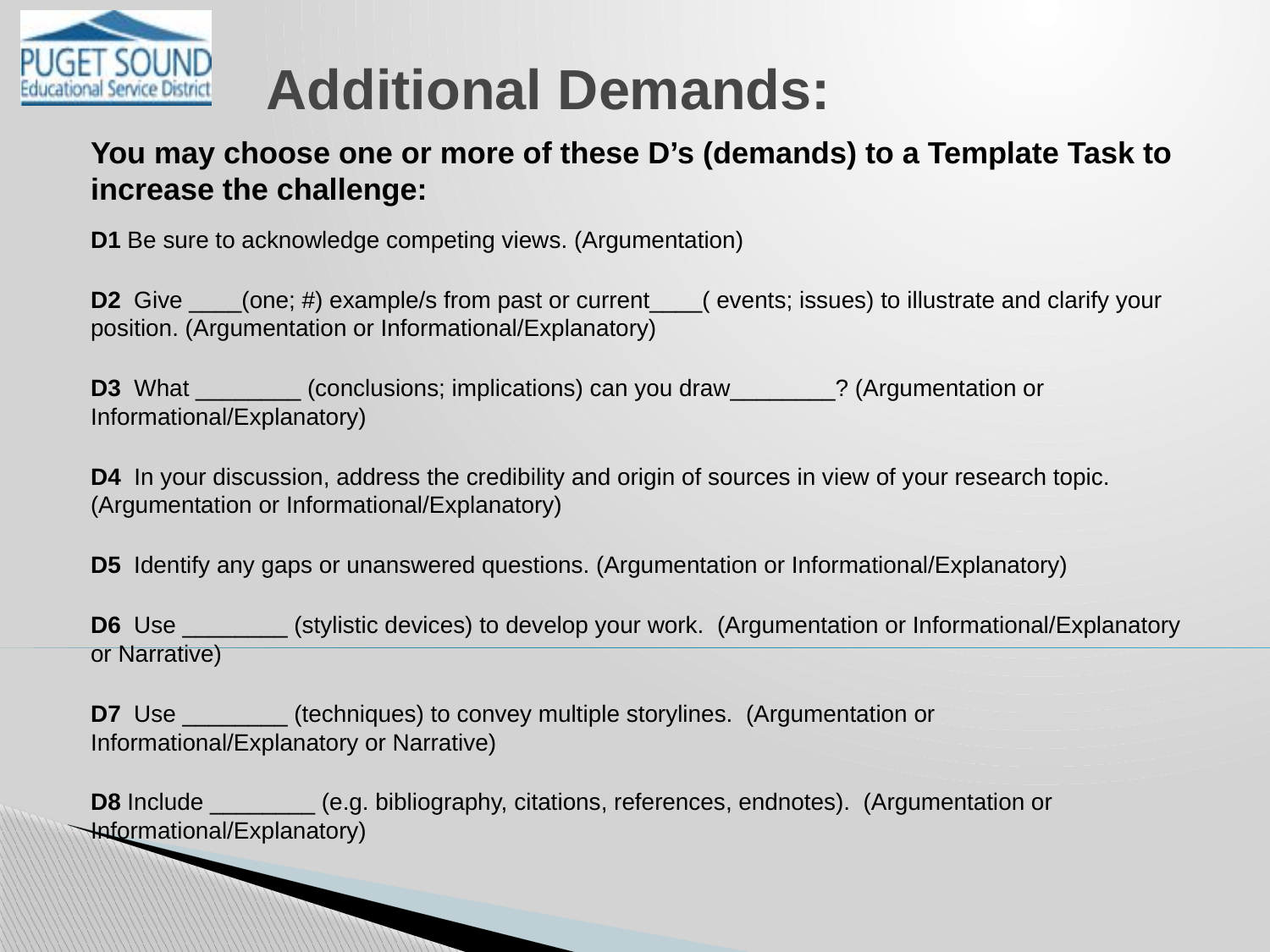

# Additional Demands:
You may choose one or more of these D’s (demands) to a Template Task to increase the challenge:

D1 Be sure to acknowledge competing views. (Argumentation)

D2  Give ____(one; #) example/s from past or current____( events; issues) to illustrate and clarify your position. (Argumentation or Informational/Explanatory)

D3  What ________ (conclusions; implications) can you draw________? (Argumentation or Informational/Explanatory)

D4  In your discussion, address the credibility and origin of sources in view of your research topic. (Argumentation or Informational/Explanatory)

D5  Identify any gaps or unanswered questions. (Argumentation or Informational/Explanatory)

D6  Use ________ (stylistic devices) to develop your work.  (Argumentation or Informational/Explanatory or Narrative)

D7  Use ________ (techniques) to convey multiple storylines.  (Argumentation or Informational/Explanatory or Narrative)

D8 Include ________ (e.g. bibliography, citations, references, endnotes).  (Argumentation or Informational/Explanatory)